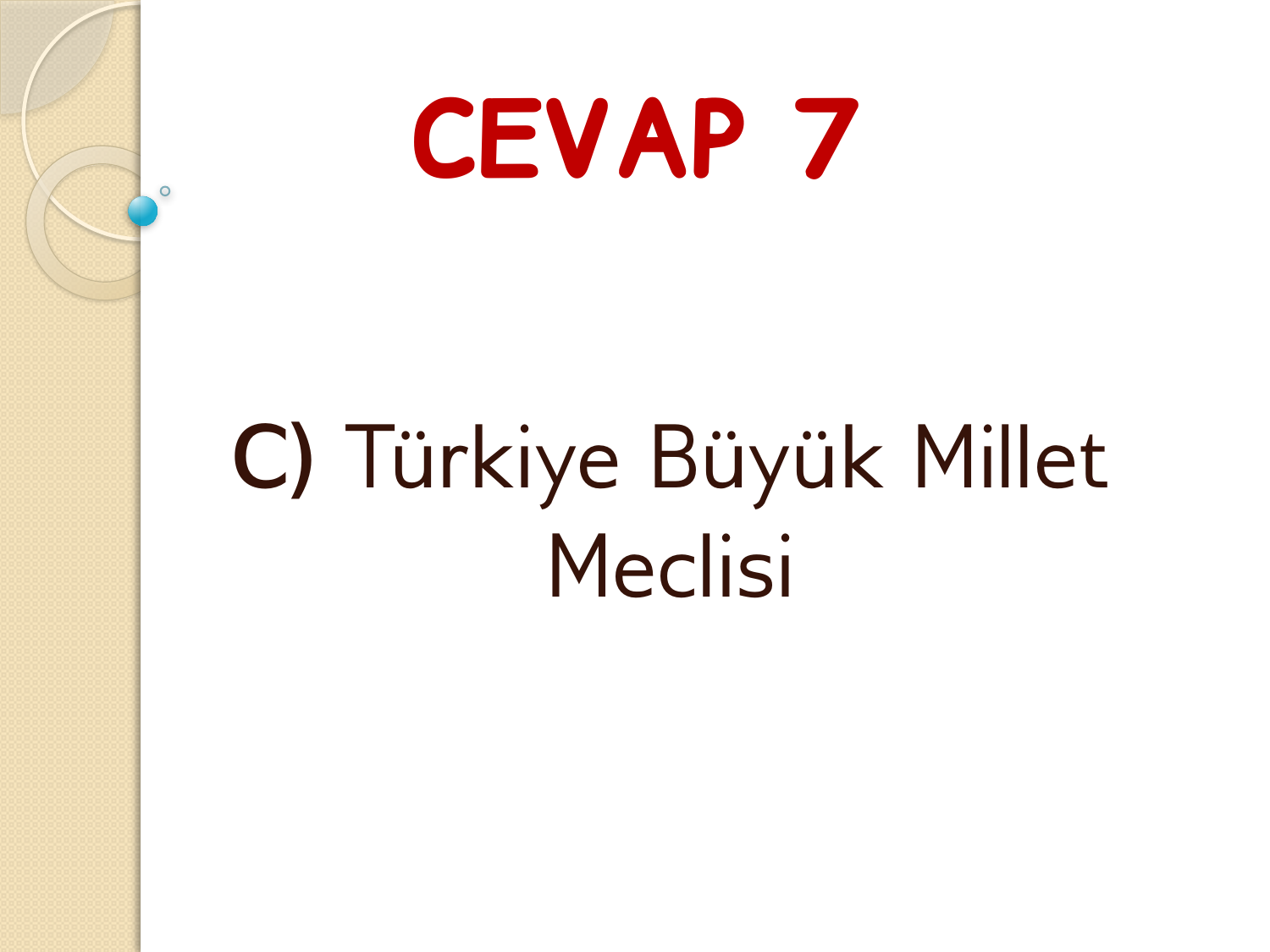

# CEVAP 7
C) Türkiye Büyük Millet Meclisi